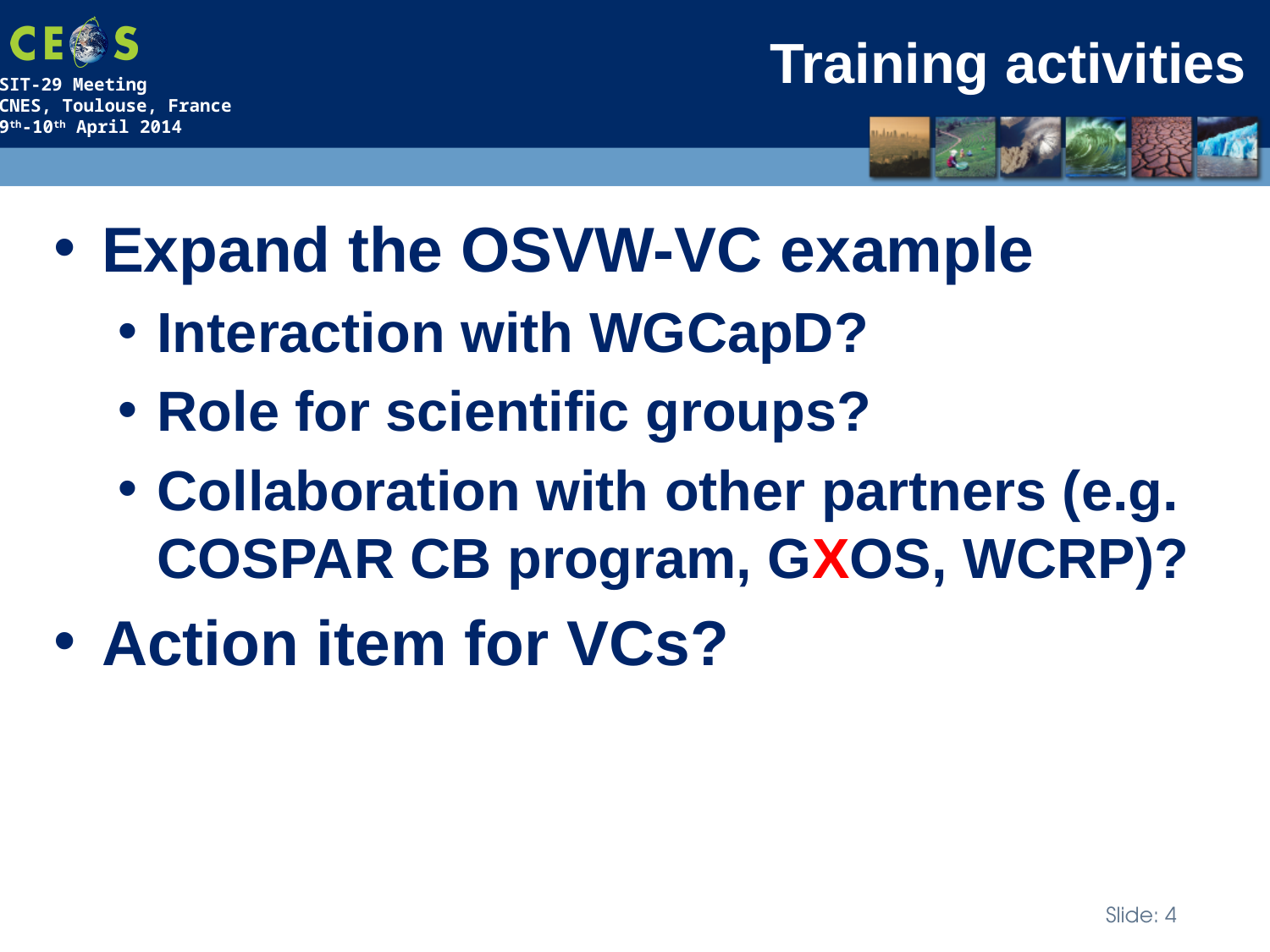

# Training activities
Expand the OSVW-VC example
Interaction with WGCapD?
Role for scientific groups?
Collaboration with other partners (e.g. COSPAR CB program, GXOS, WCRP)?
Action item for VCs?